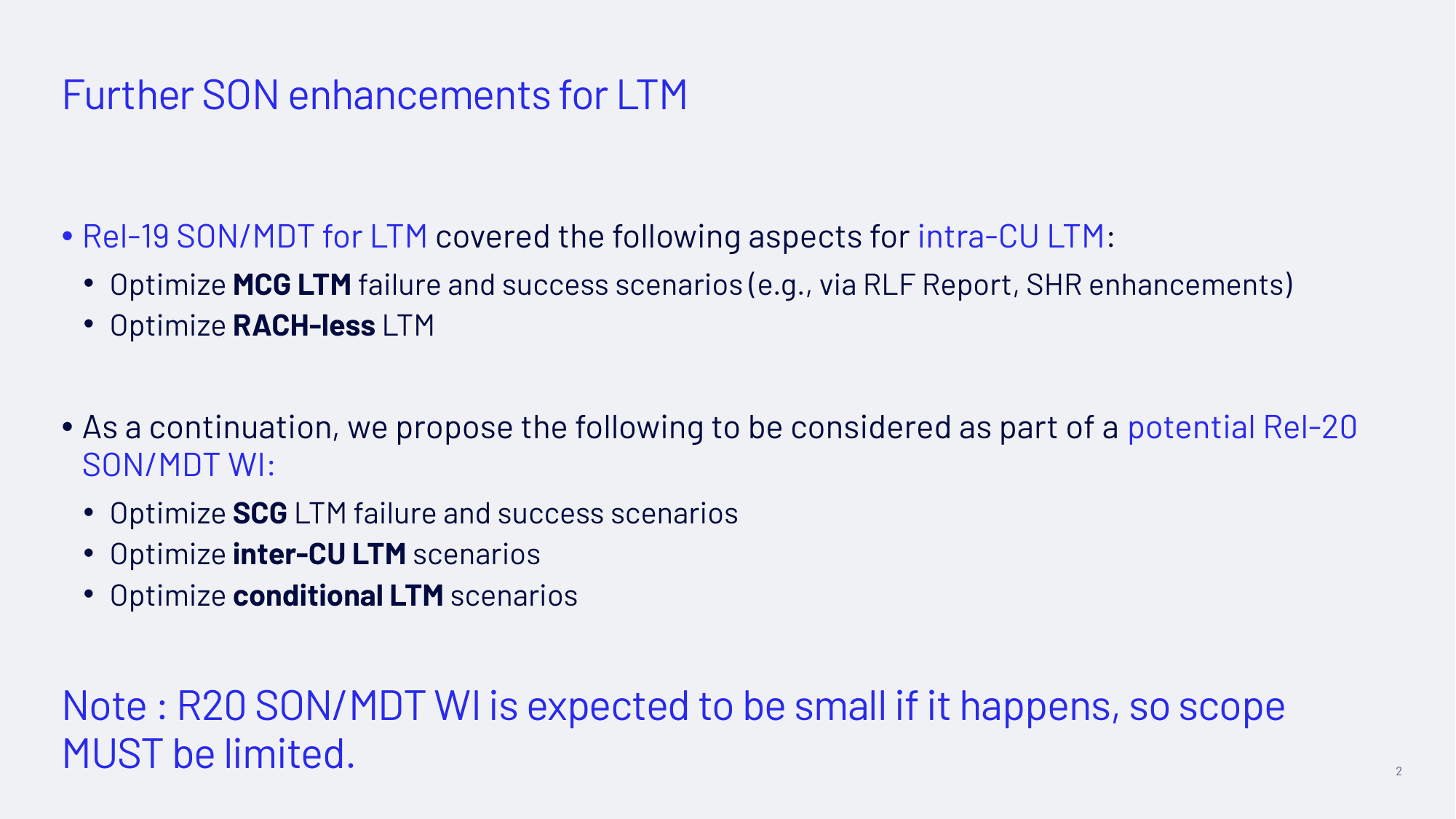

# Further SON enhancements for LTM

Rel-19 SON/MDT for LTM covered the following aspects for intra-CU LTM:
Optimize MCG LTM failure and success scenarios (e.g., via RLF Report, SHR enhancements)
Optimize RACH-less LTM

As a continuation, we propose the following to be considered as part of a potential Rel-20 SON/MDT WI:
Optimize SCG LTM failure and success scenarios
Optimize inter-CU LTM scenarios
Optimize conditional LTM scenarios

Note : R20 SON/MDT WI is expected to be small if it happens, so scope MUST be limited.